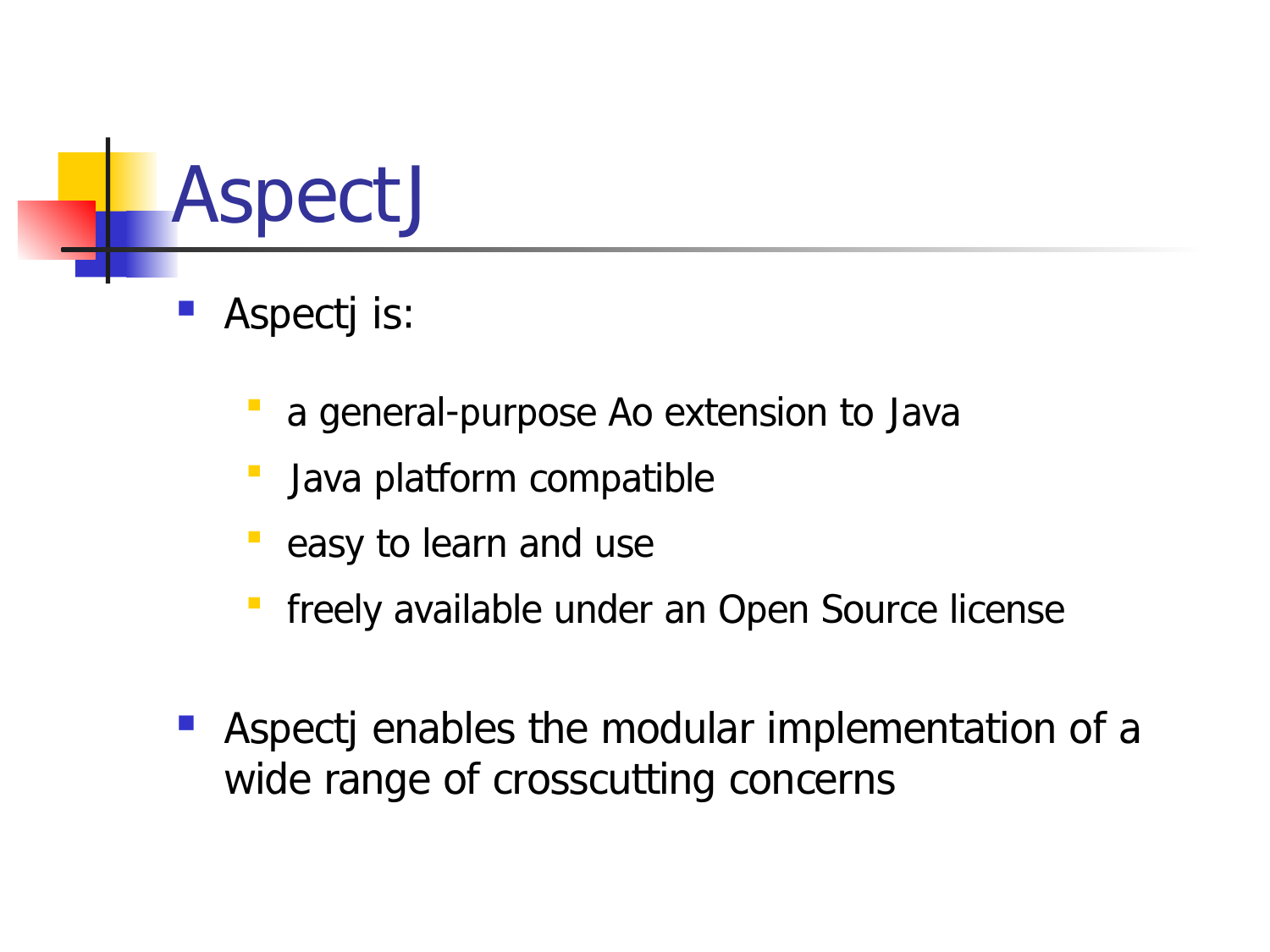

# AspectJ
Aspectj is:

Aspectj enables the modular implementation of a wide range of crosscutting concerns

 a general-purpose Ao extension to Java
 Java platform compatible
 easy to learn and use
 freely available under an Open Source license